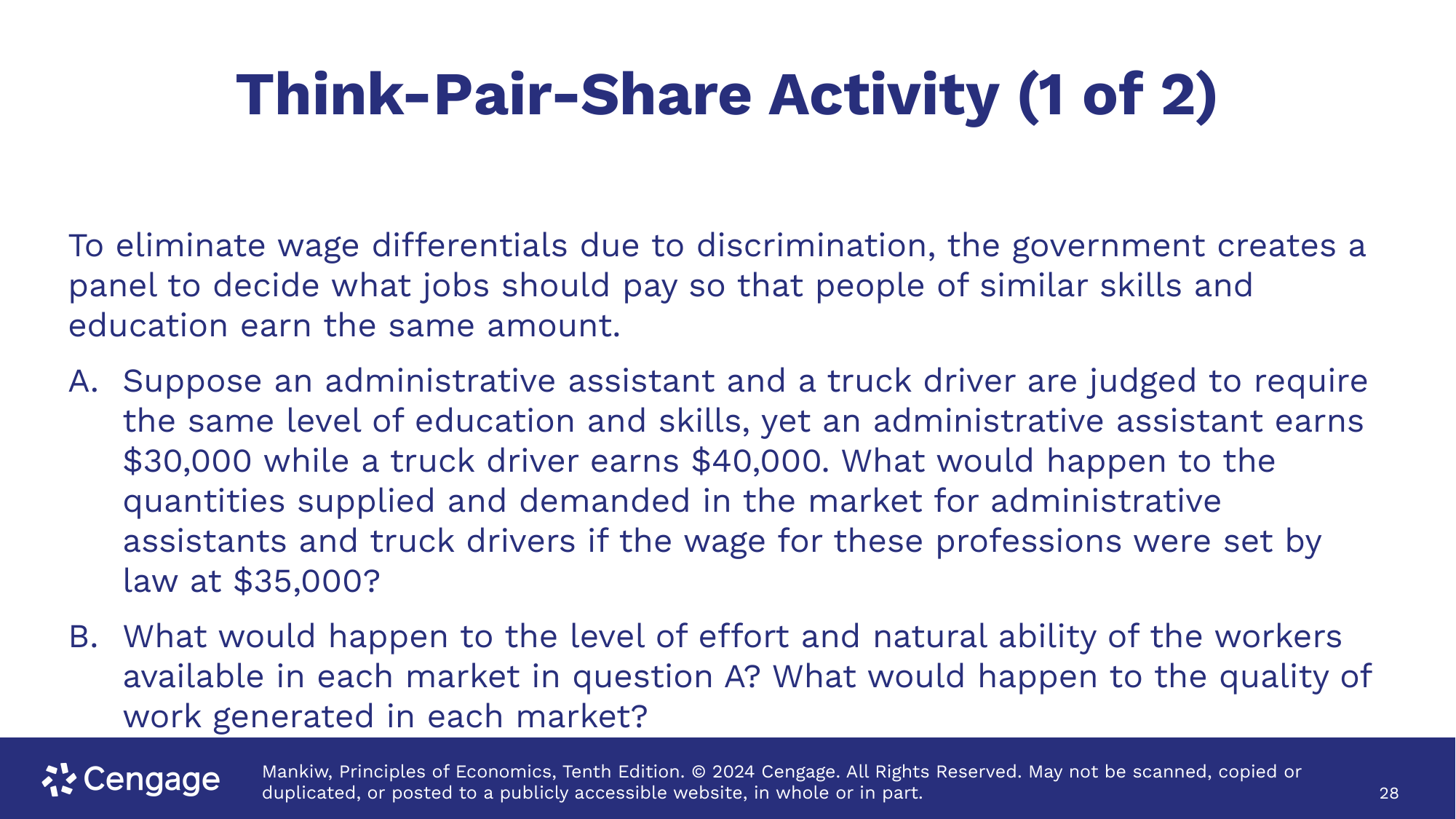

# Think-Pair-Share Activity (1 of 2)
To eliminate wage differentials due to discrimination, the government creates a panel to decide what jobs should pay so that people of similar skills and education earn the same amount.
Suppose an administrative assistant and a truck driver are judged to require the same level of education and skills, yet an administrative assistant earns $30,000 while a truck driver earns $40,000. What would happen to the quantities supplied and demanded in the market for administrative assistants and truck drivers if the wage for these professions were set by law at $35,000?
What would happen to the level of effort and natural ability of the workers available in each market in question A? What would happen to the quality of work generated in each market?